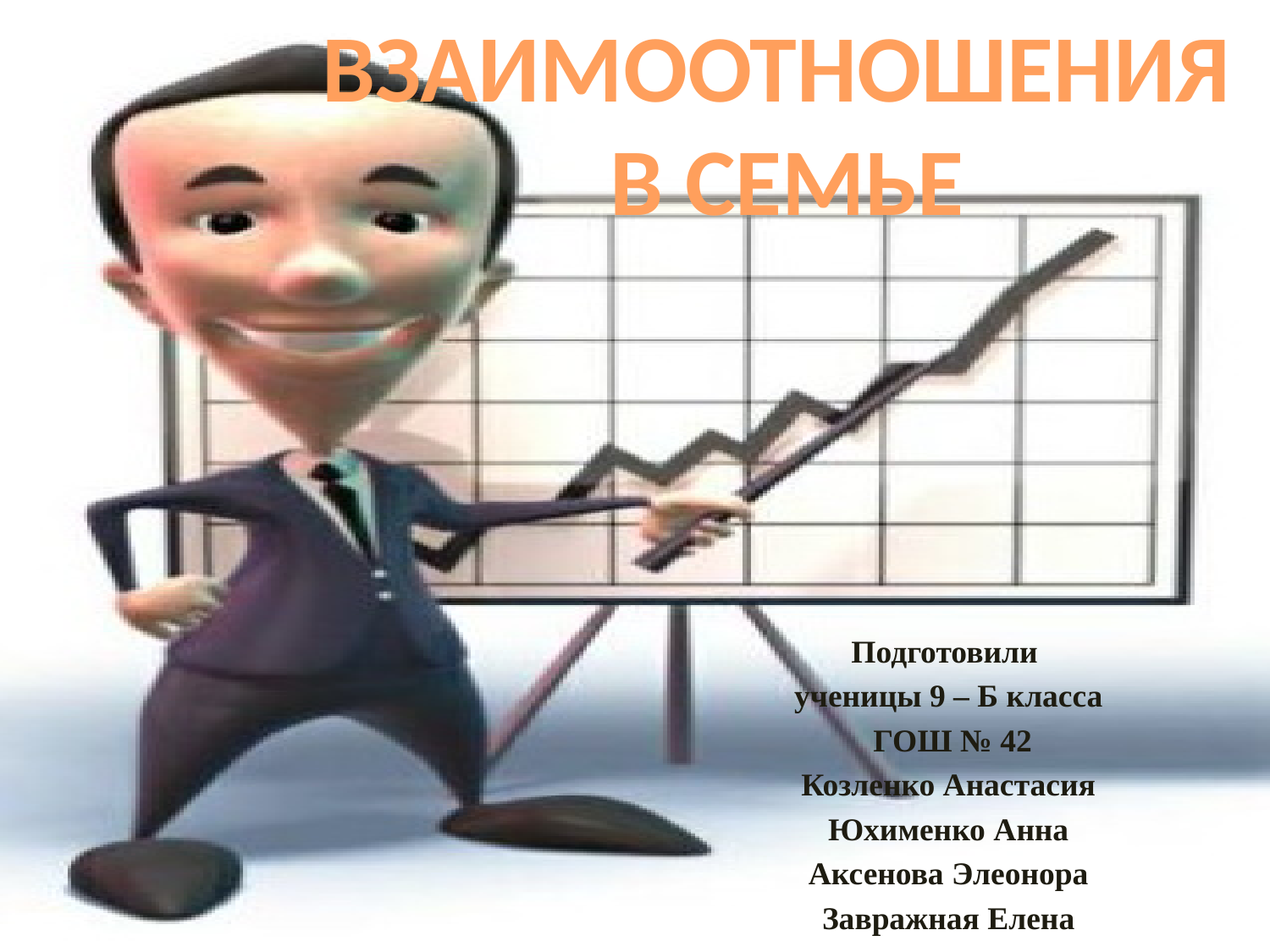

ВЗАИМООТНОШЕНИЯ
В СЕМЬЕ
Подготовили
ученицы 9 – Б класса
 ГОШ № 42
Козленко Анастасия
Юхименко Анна
Аксенова Элеонора
Завражная Елена